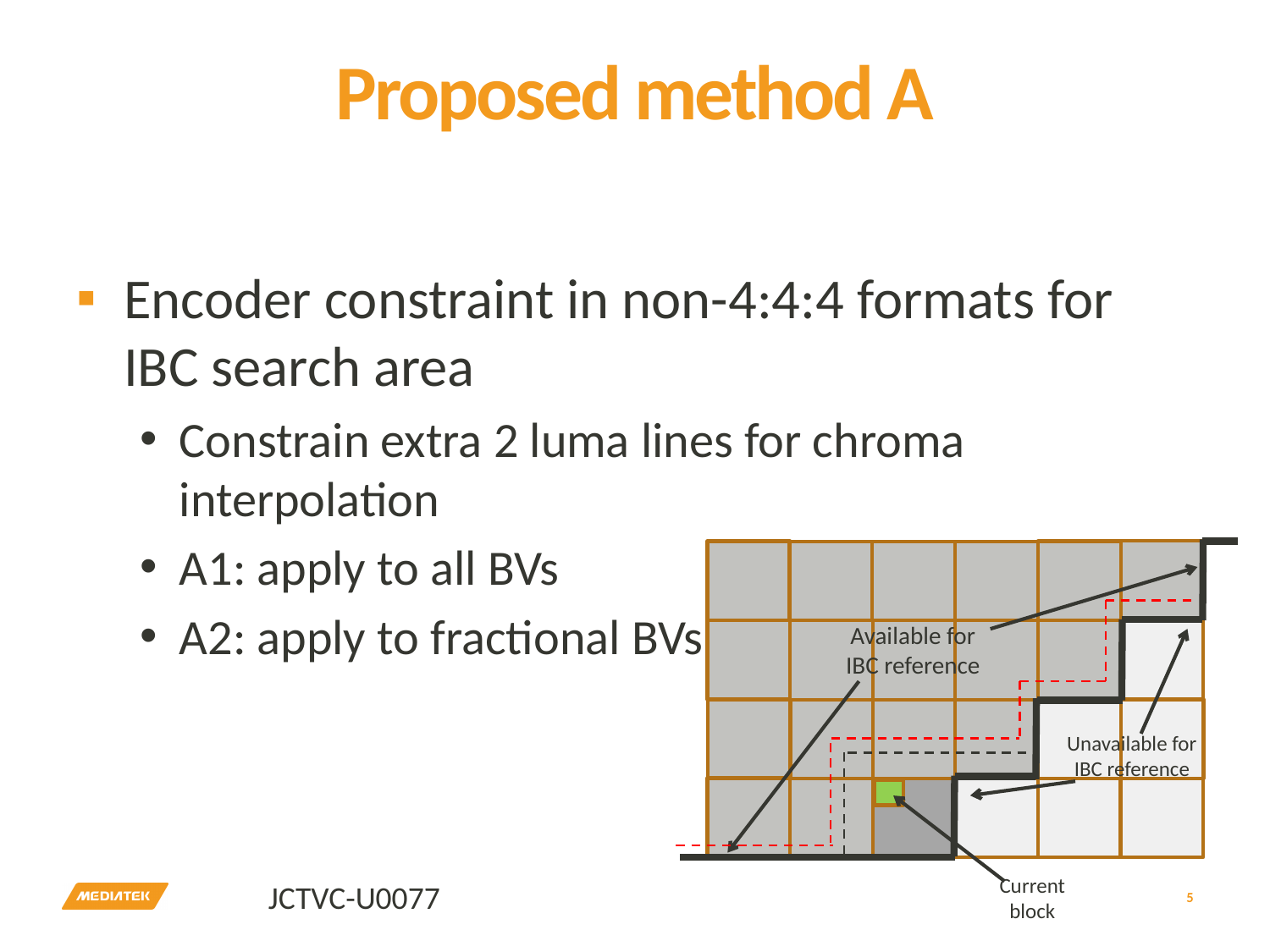

# Proposed method A
Encoder constraint in non-4:4:4 formats for IBC search area
Constrain extra 2 luma lines for chroma interpolation
A1: apply to all BVs
A2: apply to fractional BVs

Available for IBC reference

Unavailable for IBC reference

Current block
5